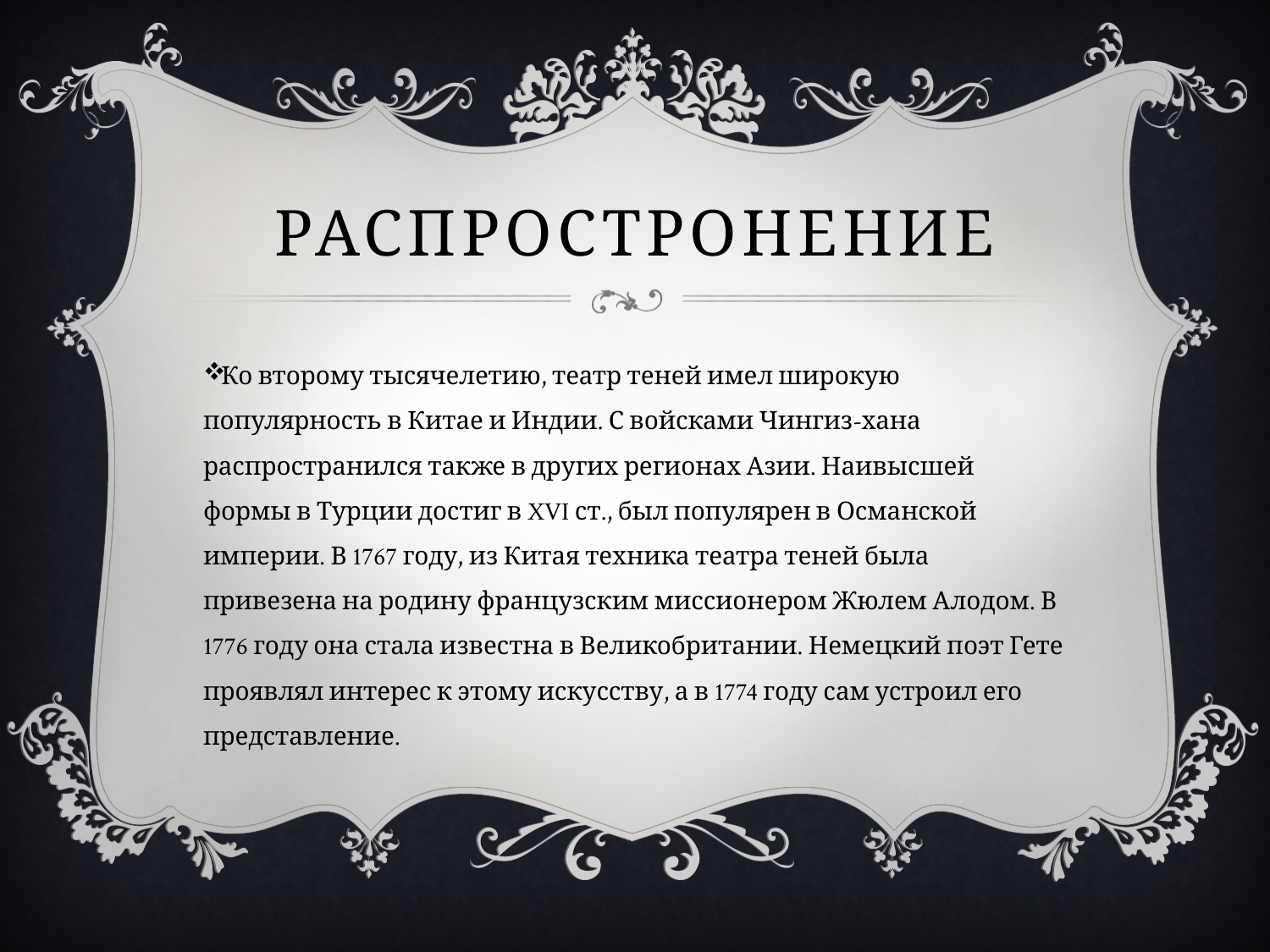

# Распростронение
Ко второму тысячелетию, театр теней имел широкую популярность в Китае и Индии. С войсками Чингиз-хана распространился также в других регионах Азии. Наивысшей формы в Турции достиг в XVI ст., был популярен в Османской империи. В 1767 году, из Китая техника театра теней была привезена на родину французским миссионером Жюлем Алодом. В 1776 году она стала известна в Великобритании. Немецкий поэт Гете проявлял интерес к этому искусству, а в 1774 году сам устроил его представление.